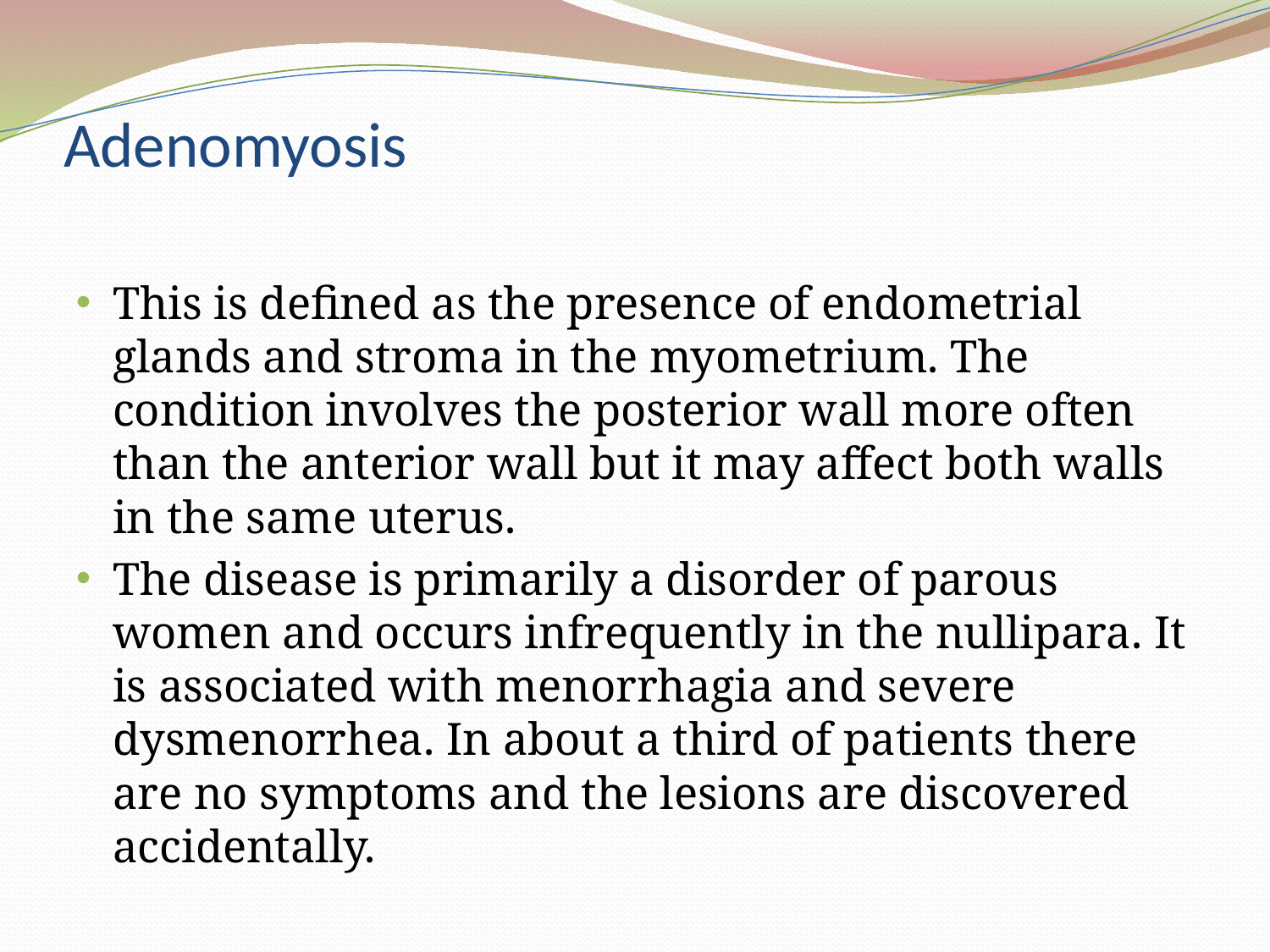

# Adenomyosis
This is defined as the presence of endometrial glands and stroma in the myometrium. The condition involves the posterior wall more often than the anterior wall but it may affect both walls in the same uterus.
The disease is primarily a disorder of parous women and occurs infrequently in the nullipara. It is associated with menorrhagia and severe dysmenorrhea. In about a third of patients there are no symptoms and the lesions are discovered accidentally.